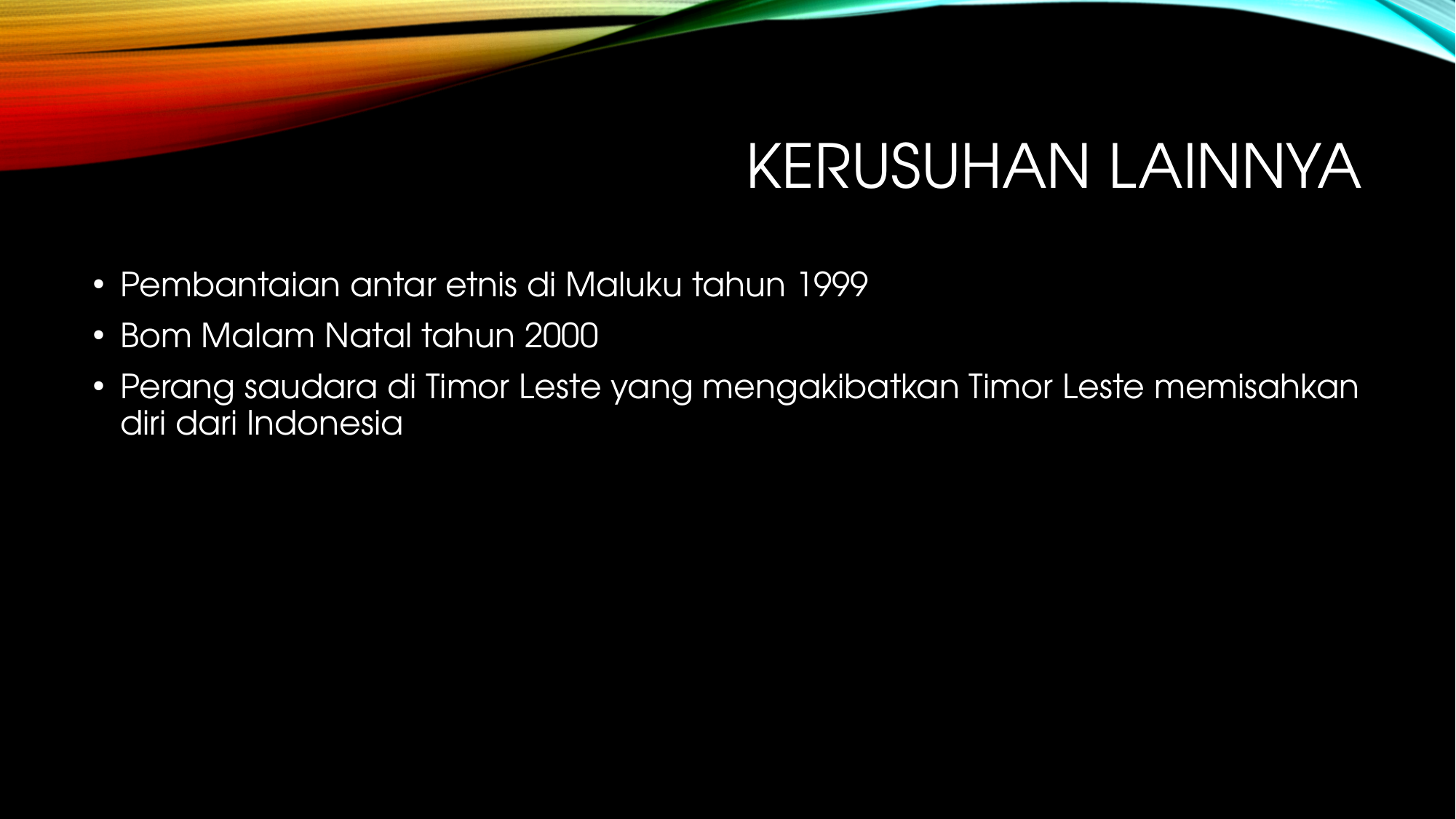

# Kerusuhan lainnya
Pembantaian antar etnis di Maluku tahun 1999
Bom Malam Natal tahun 2000
Perang saudara di Timor Leste yang mengakibatkan Timor Leste memisahkan diri dari Indonesia